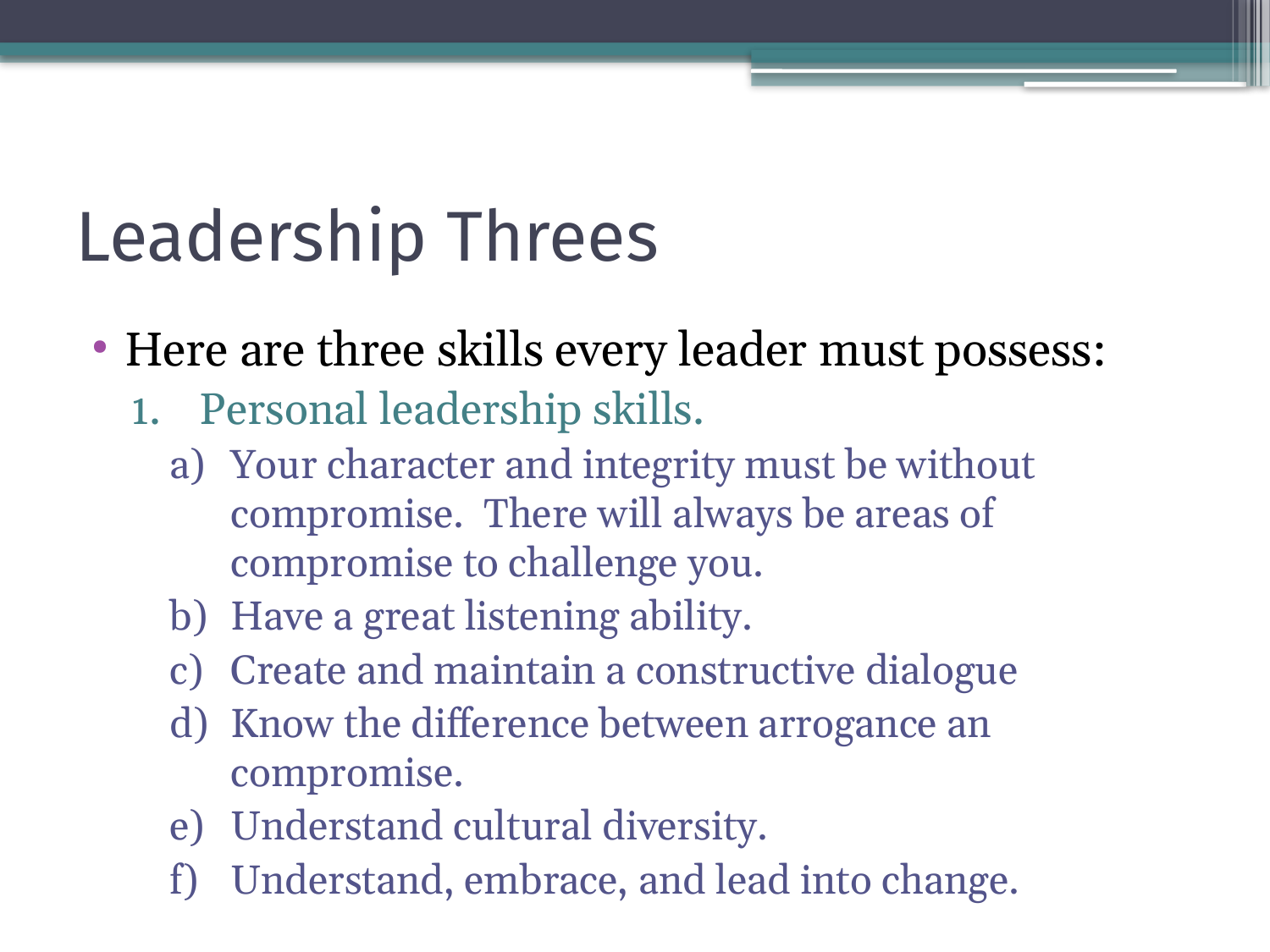

# Leadership Threes
Here are three skills every leader must possess:
Personal leadership skills.
Your character and integrity must be without compromise.  There will always be areas of compromise to challenge you.
Have a great listening ability.
Create and maintain a constructive dialogue
Know the difference between arrogance an compromise.
Understand cultural diversity.
Understand, embrace, and lead into change.